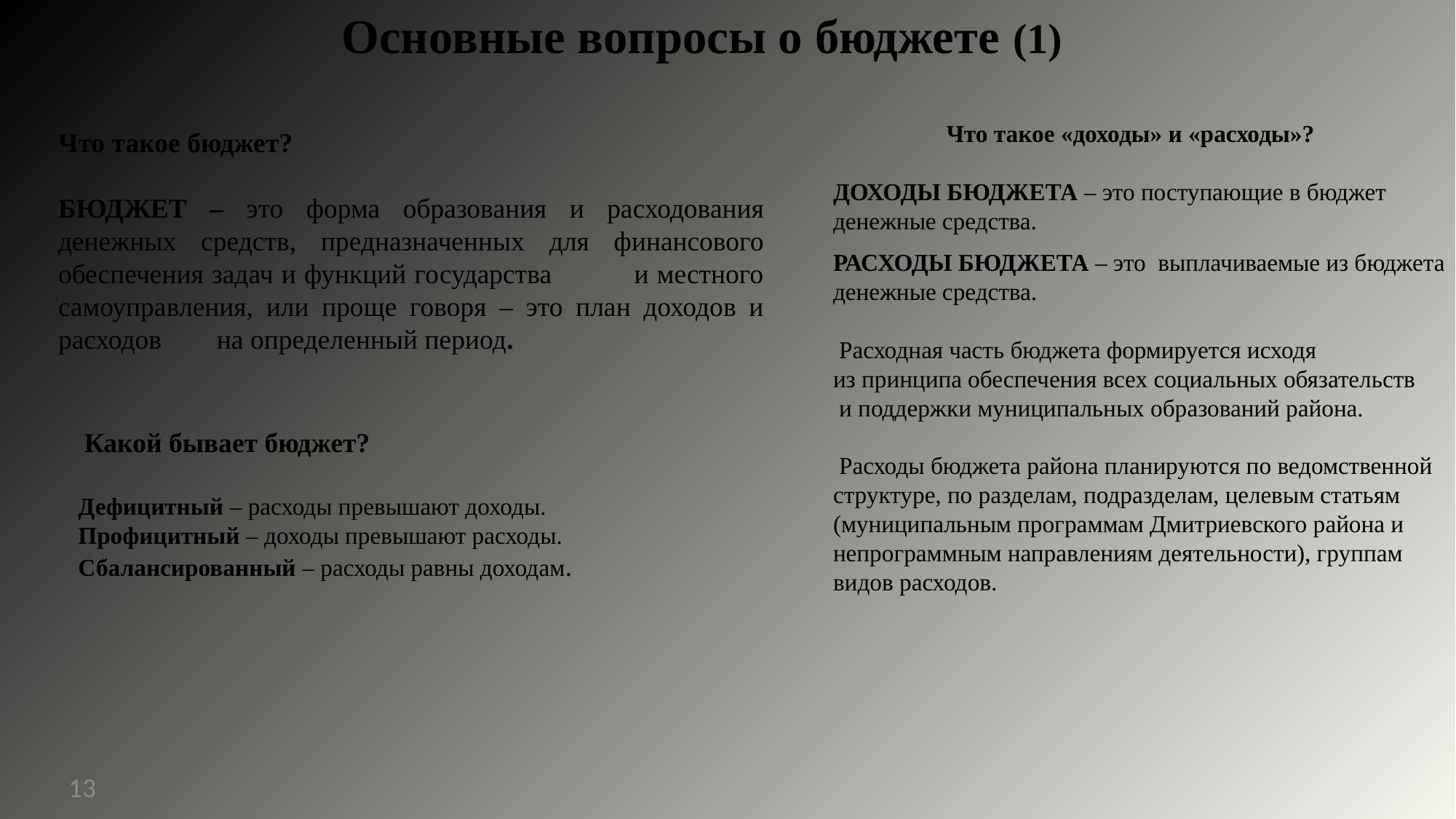

Основные вопросы о бюджете (1)
Что такое «доходы» и «расходы»?

ДОХОДЫ БЮДЖЕТА – это поступающие в бюджет денежные средства.

Что такое бюджет?

БЮДЖЕТ – это форма образования и расходования денежных средств, предназначенных для финансового обеспечения задач и функций государства          и местного самоуправления, или проще говоря – это план доходов и расходов        на определенный период.
РАСХОДЫ БЮДЖЕТА – это  выплачиваемые из бюджета денежные средства.

 Расходная часть бюджета формируется исходя                    из принципа обеспечения всех социальных обязательств       и поддержки муниципальных образований района.

 Расходы бюджета района планируются по ведомственной структуре, по разделам, подразделам, целевым статьям (муниципальным программам Дмитриевского района и непрограммным направлениям деятельности), группам видов расходов.
  Какой бывает бюджет?

 Дефицитный – расходы превышают доходы.
 Профицитный – доходы превышают расходы.
 Сбалансированный – расходы равны доходам.
13